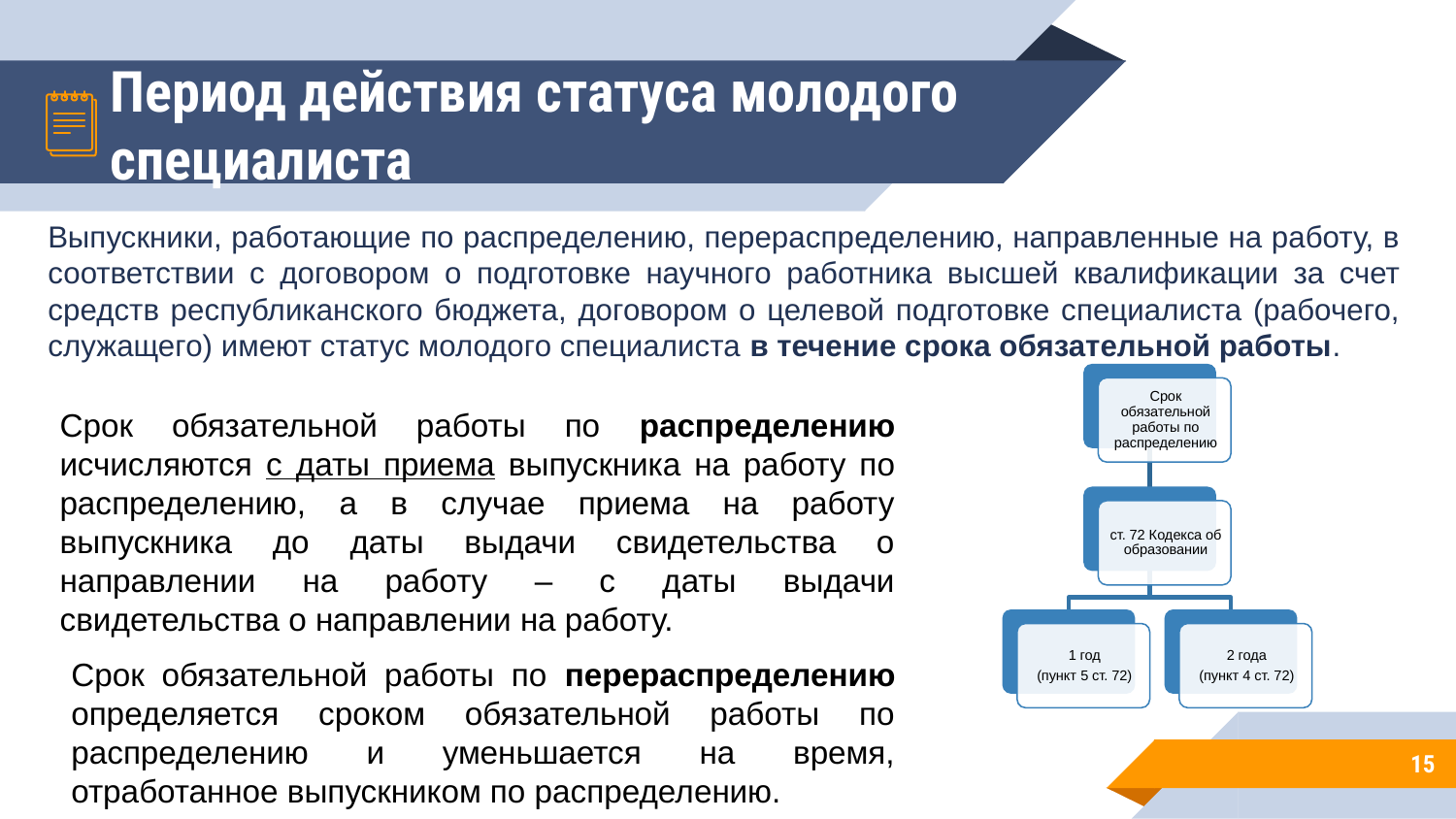

# Период действия статуса молодого специалиста

Выпускники, работающие по распределению, перераспределению, направленные на работу, в соответствии с договором о подготовке научного работника высшей квалификации за счет средств республиканского бюджета, договором о целевой подготовке специалиста (рабочего, служащего) имеют статус молодого специалиста в течение срока обязательной работы.

Срок обязательной работы по распределению
ст. 72 Кодекса об образовании
1 год
(пункт 5 ст. 72)
2 года
(пункт 4 ст. 72)
Срок обязательной работы по распределению исчисляются с даты приема выпускника на работу по распределению, а в случае приема на работу выпускника до даты выдачи свидетельства о направлении на работу – с даты выдачи свидетельства о направлении на работу.
Срок обязательной работы по перераспределению определяется сроком обязательной работы по распределению и уменьшается на время, отработанное выпускником по распределению.
15